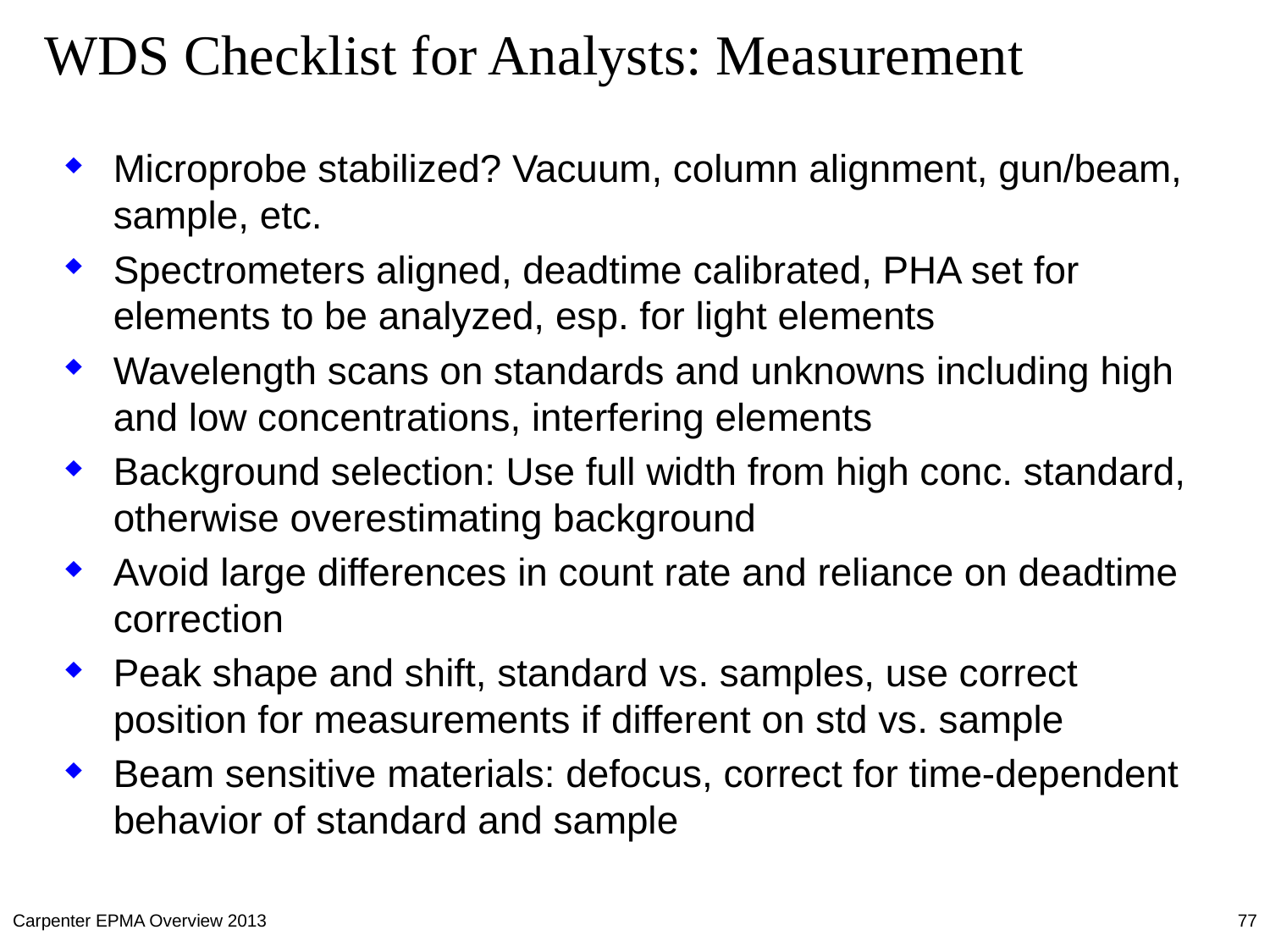

# WDS Checklist for Analysts: Measurement
Microprobe stabilized? Vacuum, column alignment, gun/beam, sample, etc.
Spectrometers aligned, deadtime calibrated, PHA set for elements to be analyzed, esp. for light elements
Wavelength scans on standards and unknowns including high and low concentrations, interfering elements
Background selection: Use full width from high conc. standard, otherwise overestimating background
Avoid large differences in count rate and reliance on deadtime correction
Peak shape and shift, standard vs. samples, use correct position for measurements if different on std vs. sample
Beam sensitive materials: defocus, correct for time-dependent behavior of standard and sample
Carpenter EPMA Overview 2013
77